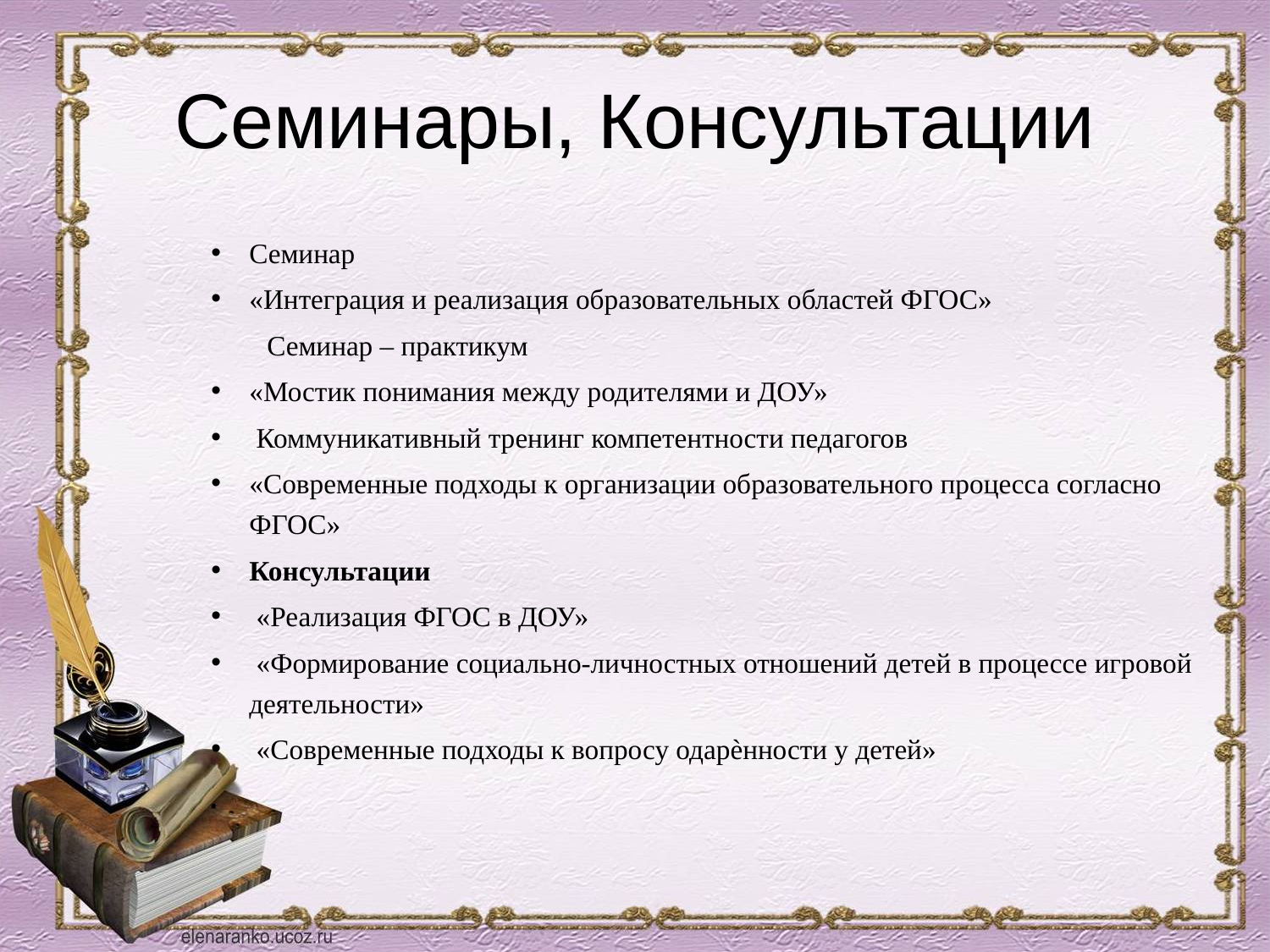

# Семинары, Консультации
Семинар
«Интеграция и реализация образовательных областей ФГОС»
        Семинар – практикум
«Мостик понимания между родителями и ДОУ»
 Коммуникативный тренинг компетентности педагогов
«Современные подходы к организации образовательного процесса согласно ФГОС»
Консультации
 «Реализация ФГОС в ДОУ»
 «Формирование социально-личностных отношений детей в процессе игровой деятельности»
 «Современные подходы к вопросу одарѐнности у детей»